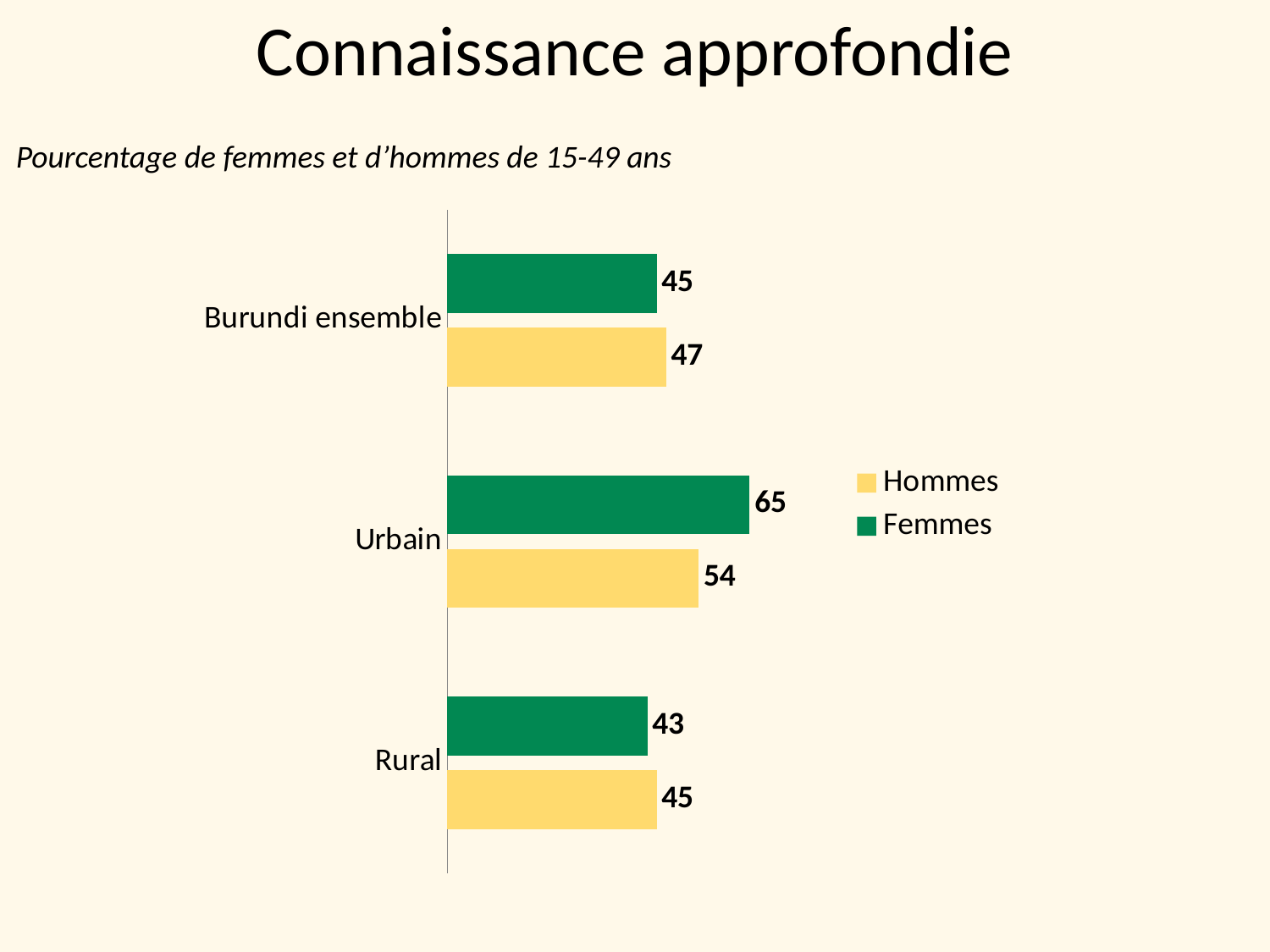

# Connaissance approfondie
Pourcentage de femmes et d’hommes de 15-49 ans

### Chart

| Category | Femmes | Hommes |
|---|---|---|
| Burundi ensemble | 45.0 | 47.0 |
| Urbain | 65.0 | 54.0 |
| Rural | 43.0 | 45.0 |